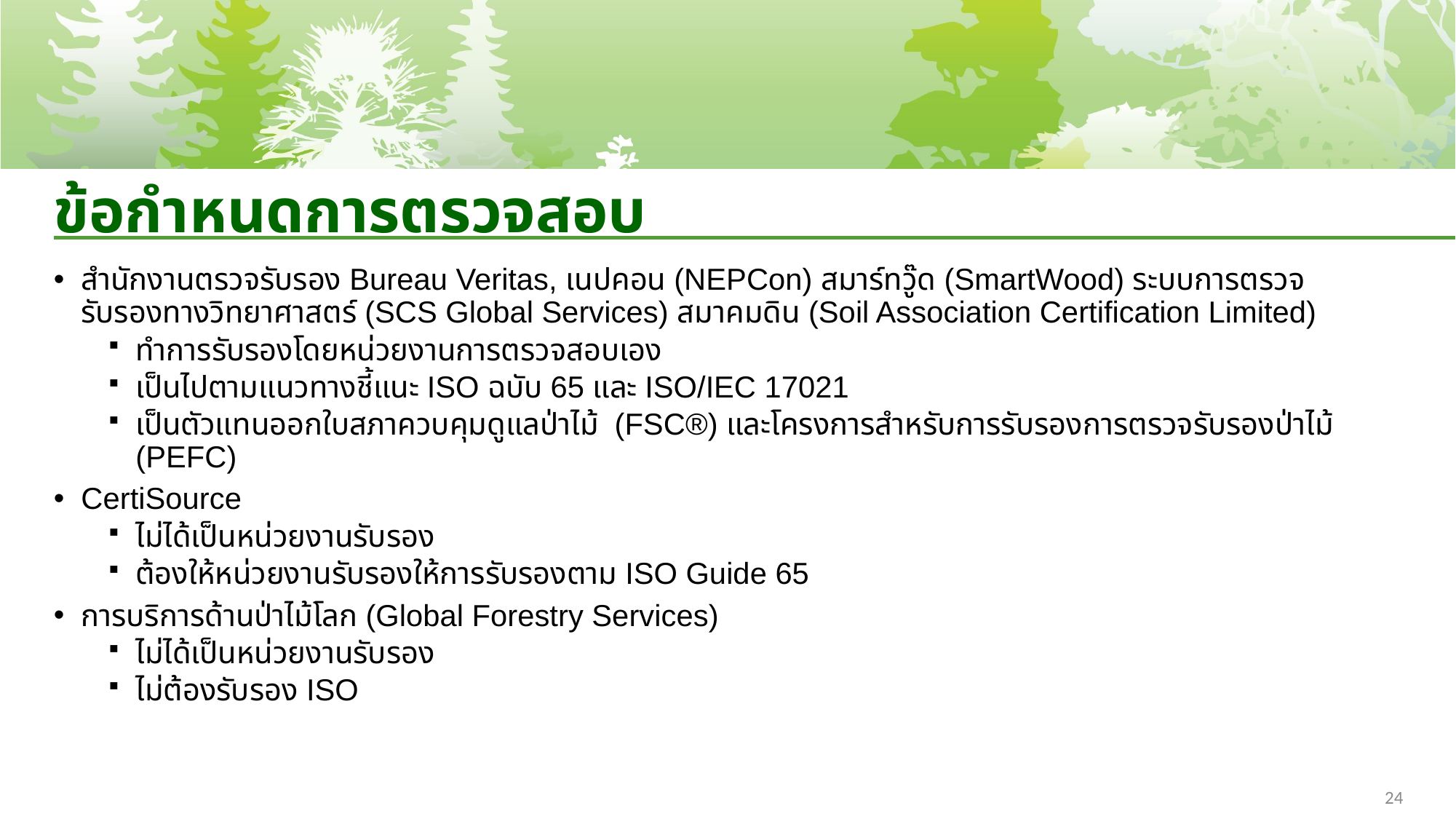

# ข้อกำหนดการตรวจสอบ
สำนักงานตรวจรับรอง Bureau Veritas, เนปคอน (NEPCon) สมาร์ทวู๊ด (SmartWood) ระบบการตรวจรับรองทางวิทยาศาสตร์ (SCS Global Services) สมาคมดิน (Soil Association Certification Limited)
ทำการรับรองโดยหน่วยงานการตรวจสอบเอง
เป็นไปตามแนวทางชี้แนะ ISO ฉบับ 65 และ ISO/IEC 17021
เป็นตัวแทนออกใบสภาควบคุมดูแลป่าไม้  (FSC®) และโครงการสำหรับการรับรองการตรวจรับรองป่าไม้  (PEFC)
CertiSource
ไม่ได้เป็นหน่วยงานรับรอง
ต้องให้หน่วยงานรับรองให้การรับรองตาม ISO Guide 65
การบริการด้านป่าไม้โลก (Global Forestry Services)
ไม่ได้เป็นหน่วยงานรับรอง
ไม่ต้องรับรอง ISO

24